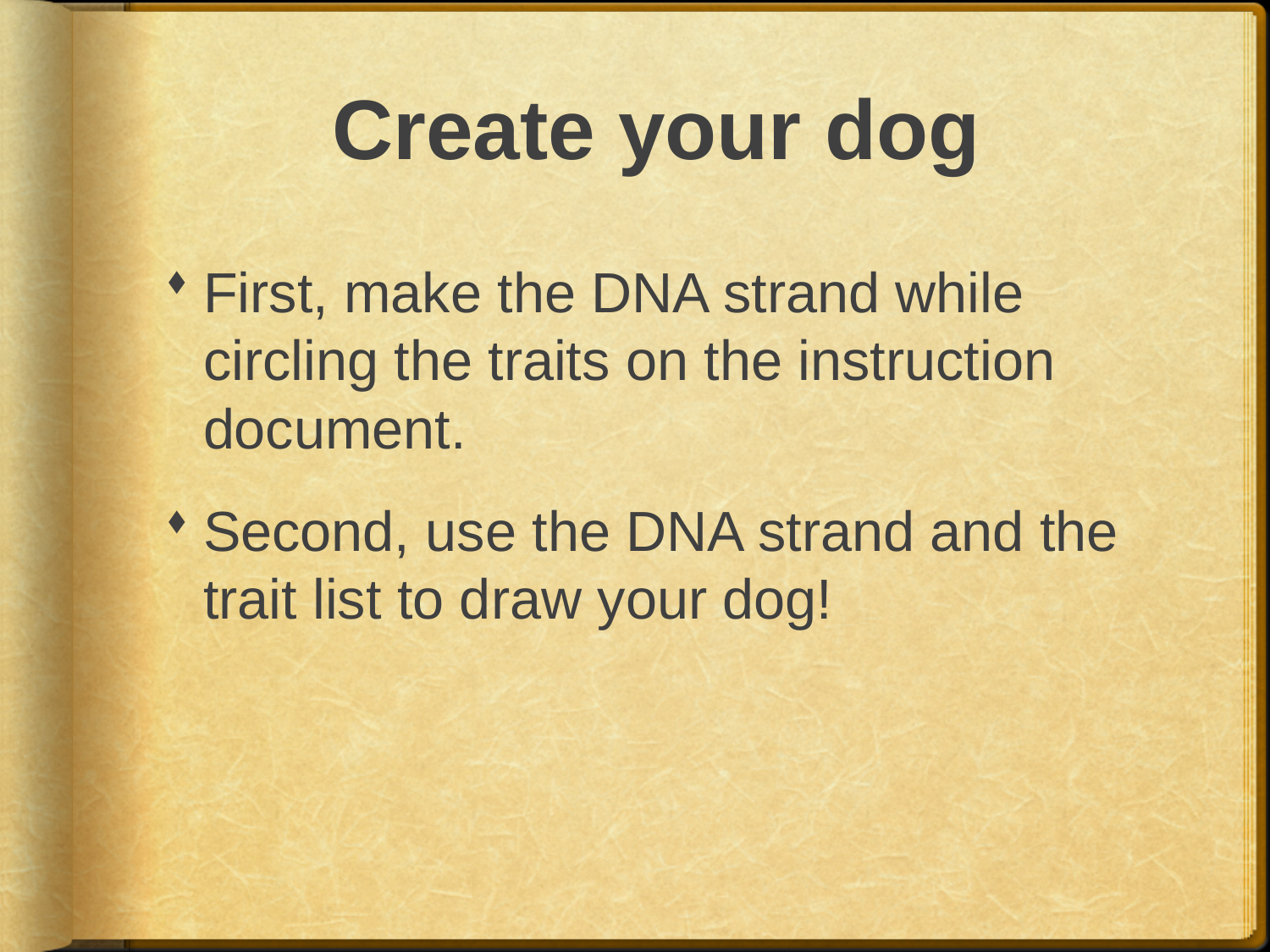

# Create your dog
First, make the DNA strand while circling the traits on the instruction document.
Second, use the DNA strand and the trait list to draw your dog!